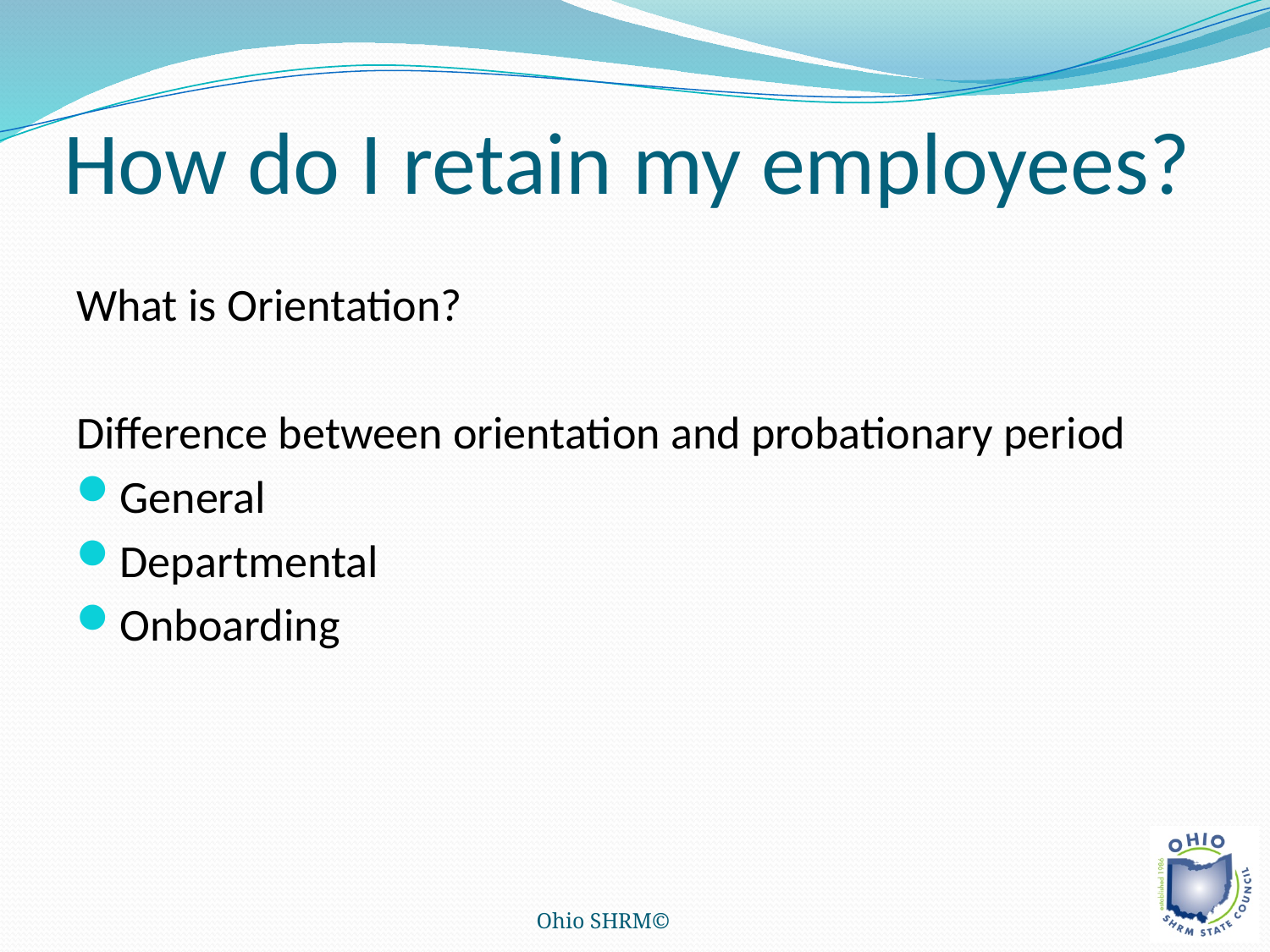

# How do I retain my employees?
What is Orientation?

Difference between orientation and probationary period
General
Departmental
Onboarding

Ohio SHRM©